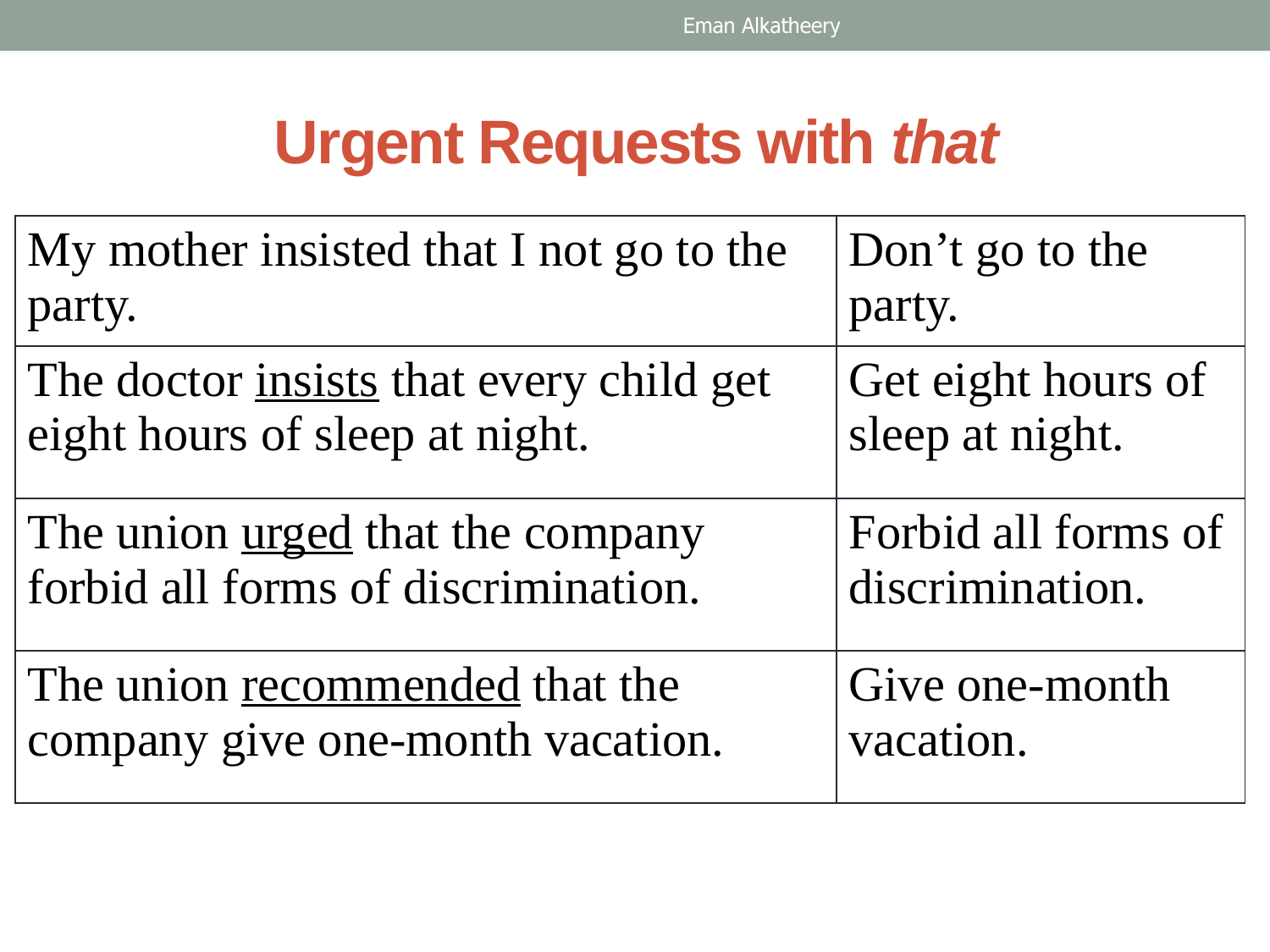

Eman Alkatheery
# Urgent Requests with that
| My mother insisted that I not go to the party. | Don’t go to the party. |
| --- | --- |
| The doctor insists that every child get eight hours of sleep at night. | Get eight hours of sleep at night. |
| The union urged that the company forbid all forms of discrimination. | Forbid all forms of discrimination. |
| The union recommended that the company give one-month vacation. | Give one-month vacation. |